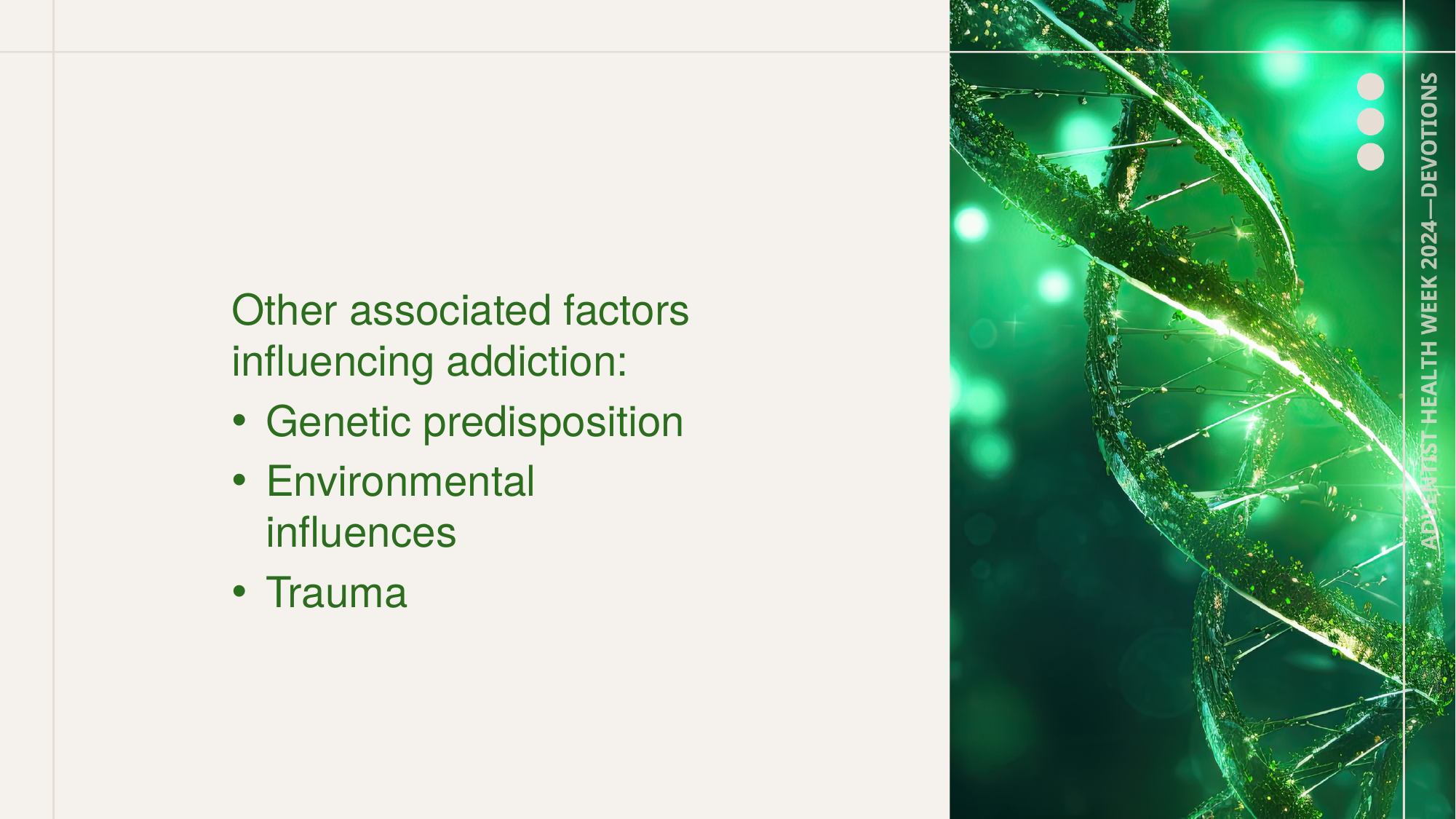

Other associated factors influencing addiction:
Genetic predisposition
Environmental influences
Trauma